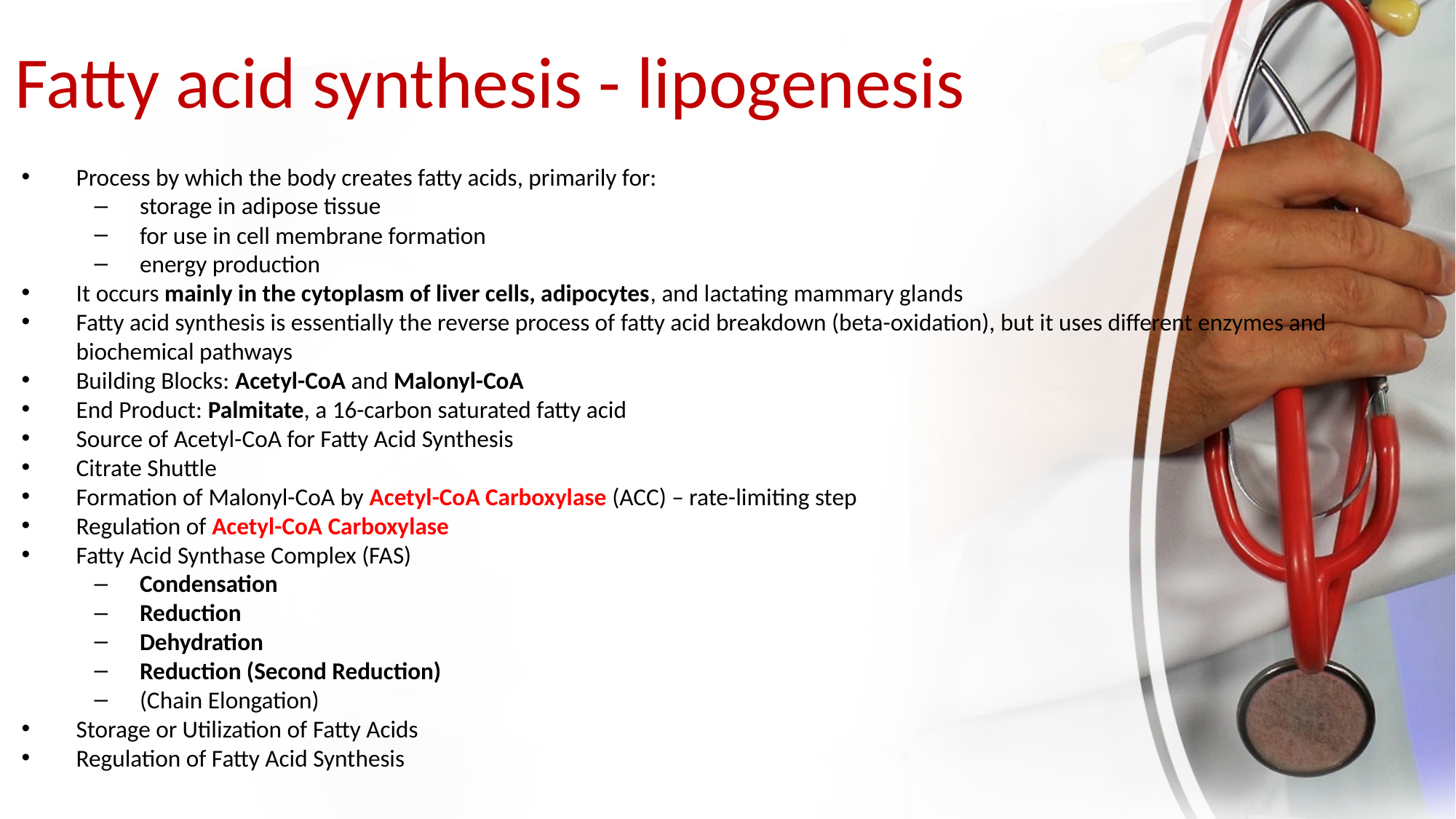

# Fatty acid synthesis - lipogenesis
Process by which the body creates fatty acids, primarily for:
storage in adipose tissue
for use in cell membrane formation
energy production
It occurs mainly in the cytoplasm of liver cells, adipocytes, and lactating mammary glands
Fatty acid synthesis is essentially the reverse process of fatty acid breakdown (beta-oxidation), but it uses different enzymes and biochemical pathways
Building Blocks: Acetyl-CoA and Malonyl-CoA
End Product: Palmitate, a 16-carbon saturated fatty acid
Source of Acetyl-CoA for Fatty Acid Synthesis
Citrate Shuttle
Formation of Malonyl-CoA by Acetyl-CoA Carboxylase (ACC) – rate-limiting step
Regulation of Acetyl-CoA Carboxylase
Fatty Acid Synthase Complex (FAS)
Condensation
Reduction
Dehydration
Reduction (Second Reduction)
(Chain Elongation)
Storage or Utilization of Fatty Acids
Regulation of Fatty Acid Synthesis